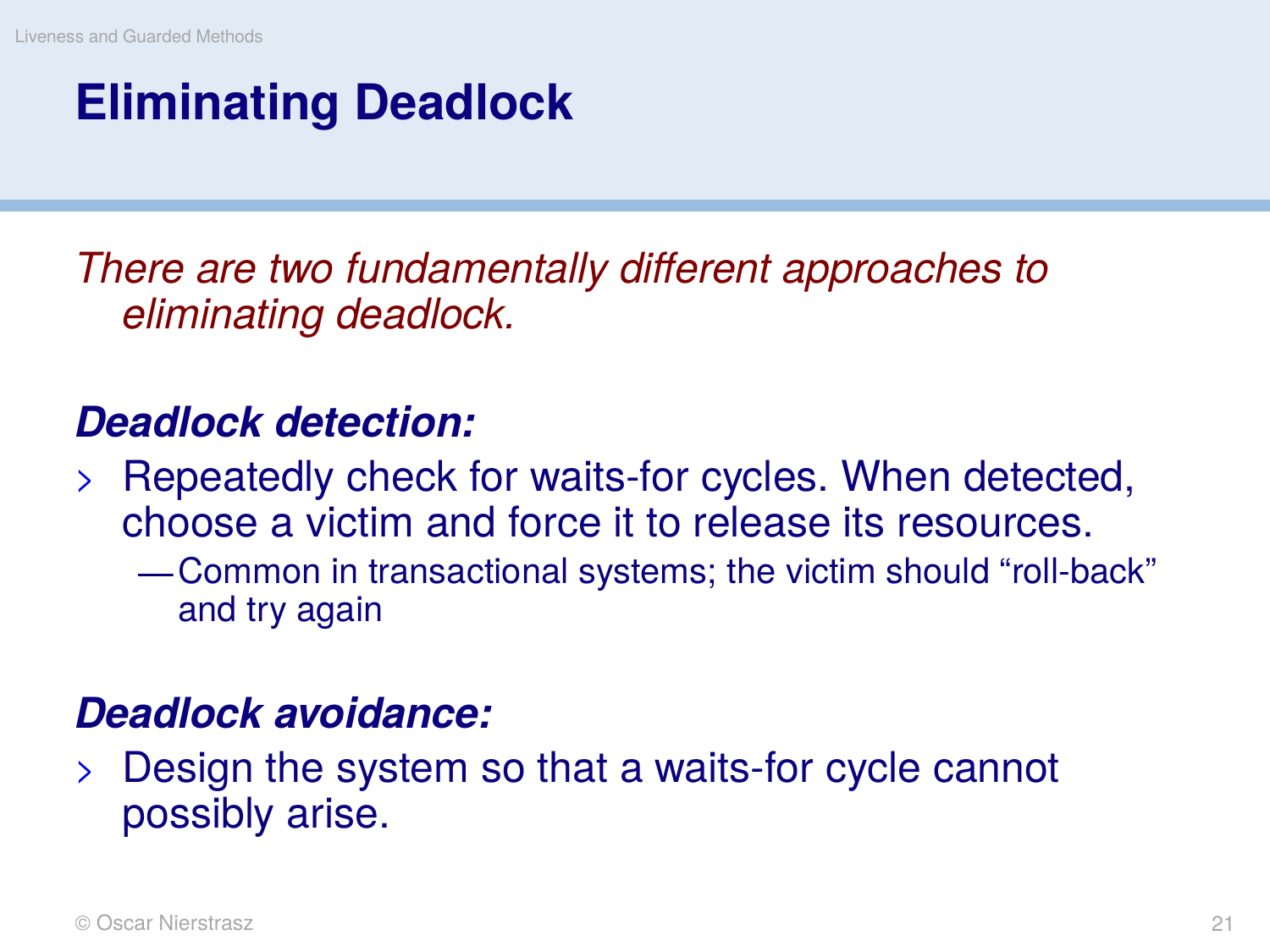

Liveness and Guarded Methods
# Eliminating Deadlock
There are two fundamentally different approaches to eliminating deadlock.

Deadlock detection:
Repeatedly check for waits-for cycles. When detected, choose a victim and force it to release its resources.
Common in transactional systems; the victim should “roll-back” and try again

Deadlock avoidance:
Design the system so that a waits-for cycle cannot possibly arise.
© Oscar Nierstrasz
21